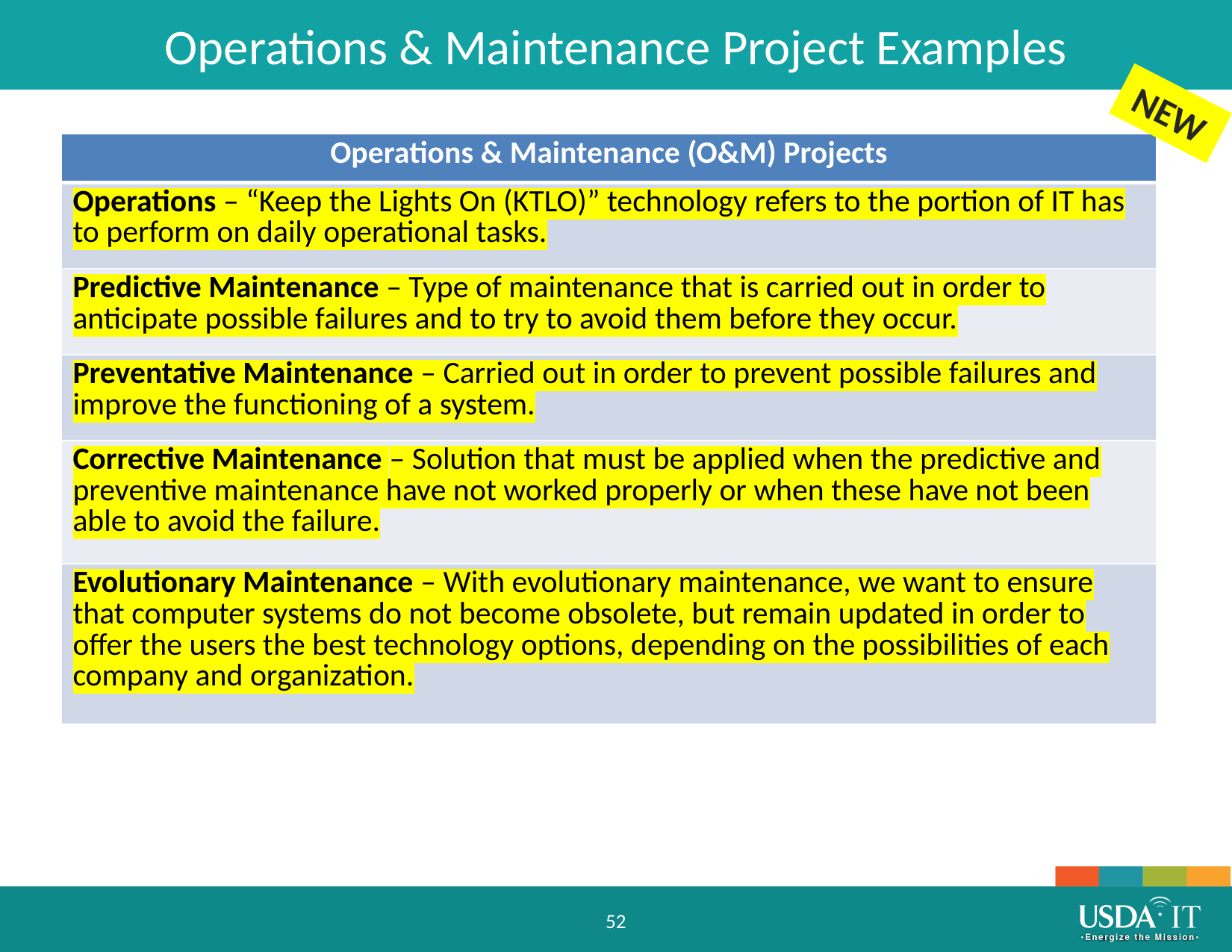

Operations & Maintenance Project Examples
NEW
| Operations & Maintenance (O&M) Projects |
| --- |
| Operations – “Keep the Lights On (KTLO)” technology refers to the portion of IT has to perform on daily operational tasks. |
| Predictive Maintenance – Type of maintenance that is carried out in order to anticipate possible failures and to try to avoid them before they occur. |
| Preventative Maintenance – Carried out in order to prevent possible failures and improve the functioning of a system. |
| Corrective Maintenance – Solution that must be applied when the predictive and preventive maintenance have not worked properly or when these have not been able to avoid the failure. |
| Evolutionary Maintenance – With evolutionary maintenance, we want to ensure that computer systems do not become obsolete, but remain updated in order to offer the users the best technology options, depending on the possibilities of each company and organization. |
52